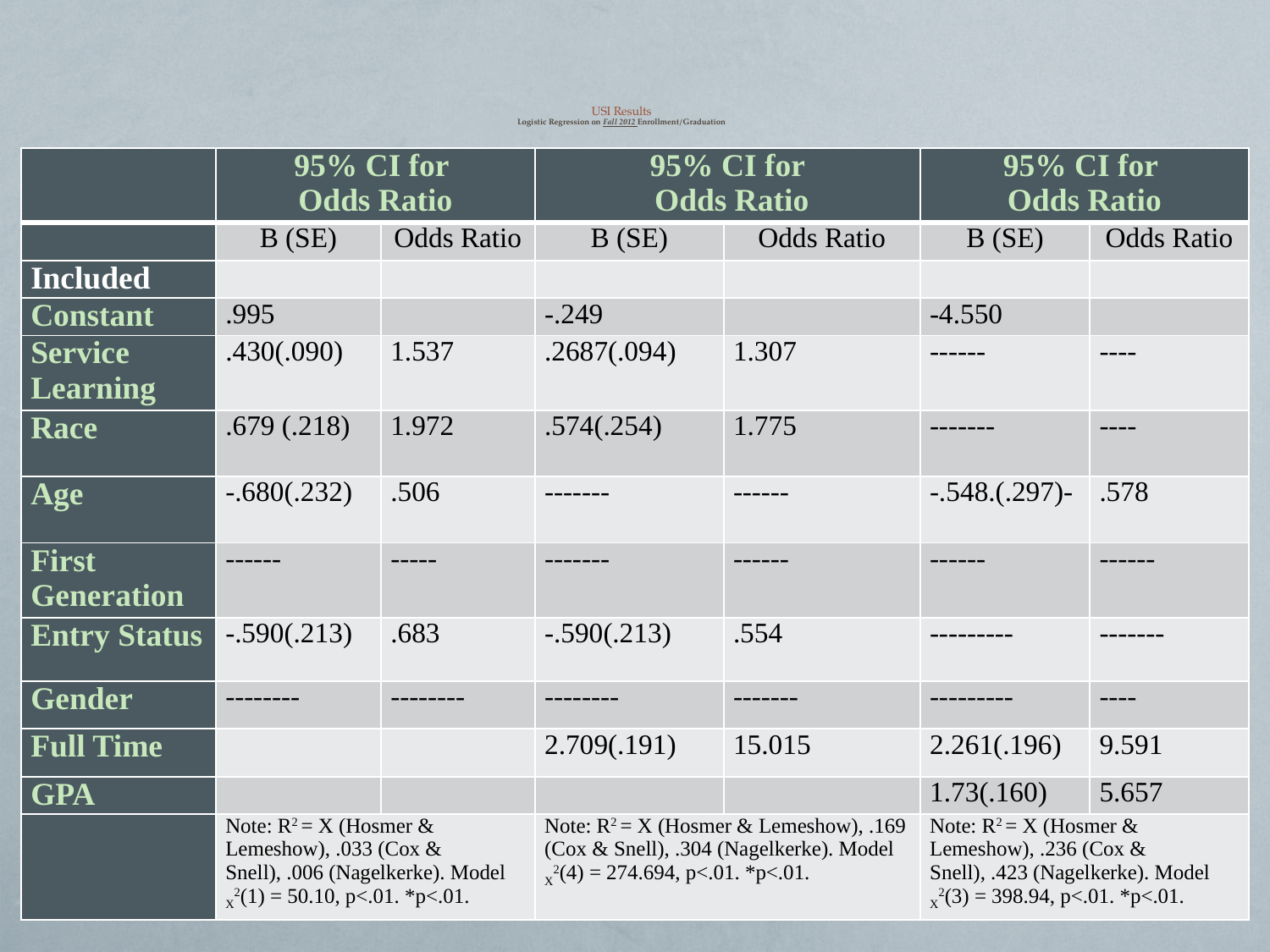

# USI Results Logistic Regression on Fall 2012 Enrollment/Graduation
|  | 95% CI for Odds Ratio |  | 95% CI for Odds Ratio |  | 95% CI for Odds Ratio |  |
| --- | --- | --- | --- | --- | --- | --- |
|  | B (SE) | Odds Ratio | B (SE) | Odds Ratio | B (SE) | Odds Ratio |
| Included |  |  |  |  |  |  |
| Constant | .995 |  | -.249 |  | -4.550 |  |
| Service Learning | .430(.090) | 1.537 | .2687(.094) | 1.307 | ------ | ---- |
| Race | .679 (.218) | 1.972 | .574(.254) | 1.775 | ------- | ---- |
| Age | -.680(.232) | .506 | ------- | ------ | -.548.(.297)- | .578 |
| First Generation | ------ | ----- | ------- | ------ | ------ | ------ |
| Entry Status | -.590(.213) | .683 | -.590(.213) | .554 | --------- | ------- |
| Gender | -------- | -------- | -------- | ------- | --------- | ---- |
| Full Time |  |  | 2.709(.191) | 15.015 | 2.261(.196) | 9.591 |
| GPA |  |  |  |  | 1.73(.160) | 5.657 |
|  | Note: R2 = X (Hosmer & Lemeshow), .033 (Cox & Snell), .006 (Nagelkerke). Model X2(1) = 50.10, p<.01. \*p<.01. |  | Note: R2 = X (Hosmer & Lemeshow), .169 (Cox & Snell), .304 (Nagelkerke). Model X2(4) = 274.694, p<.01. \*p<.01. |  | Note: R2 = X (Hosmer & Lemeshow), .236 (Cox & Snell), .423 (Nagelkerke). Model X2(3) = 398.94, p<.01. \*p<.01. |  |